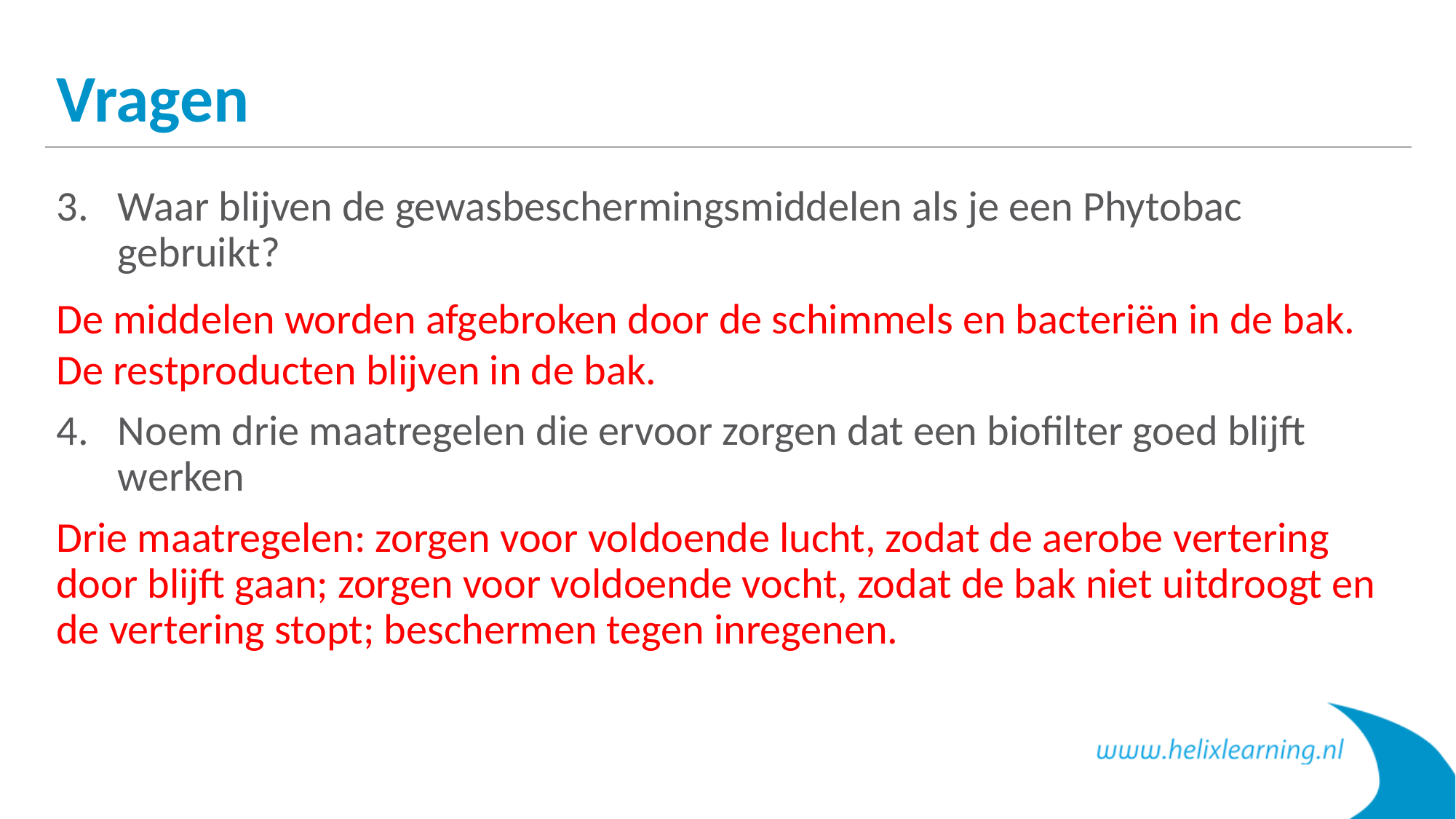

# Vragen
Waar blijven de gewasbeschermingsmiddelen als je een Phytobac gebruikt?
De middelen worden afgebroken door de schimmels en bacteriën in de bak. De restproducten blijven in de bak.
Noem drie maatregelen die ervoor zorgen dat een biofilter goed blijft werken
Drie maatregelen: zorgen voor voldoende lucht, zodat de aerobe vertering door blijft gaan; zorgen voor voldoende vocht, zodat de bak niet uitdroogt en de vertering stopt; beschermen tegen inregenen.